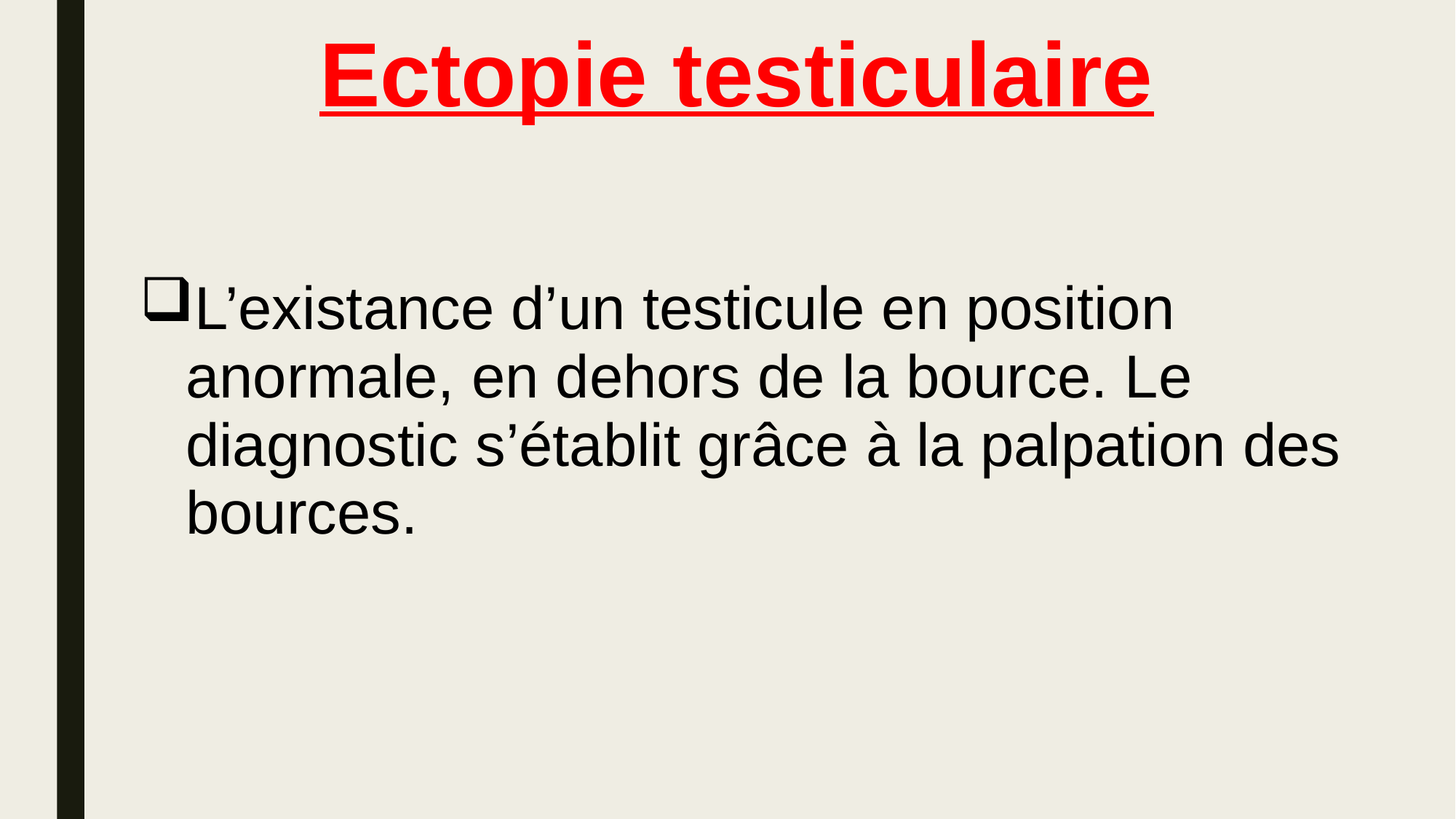

# Ectopie testiculaire
L’existance d’un testicule en position anormale, en dehors de la bource. Le diagnostic s’établit grâce à la palpation des bources.